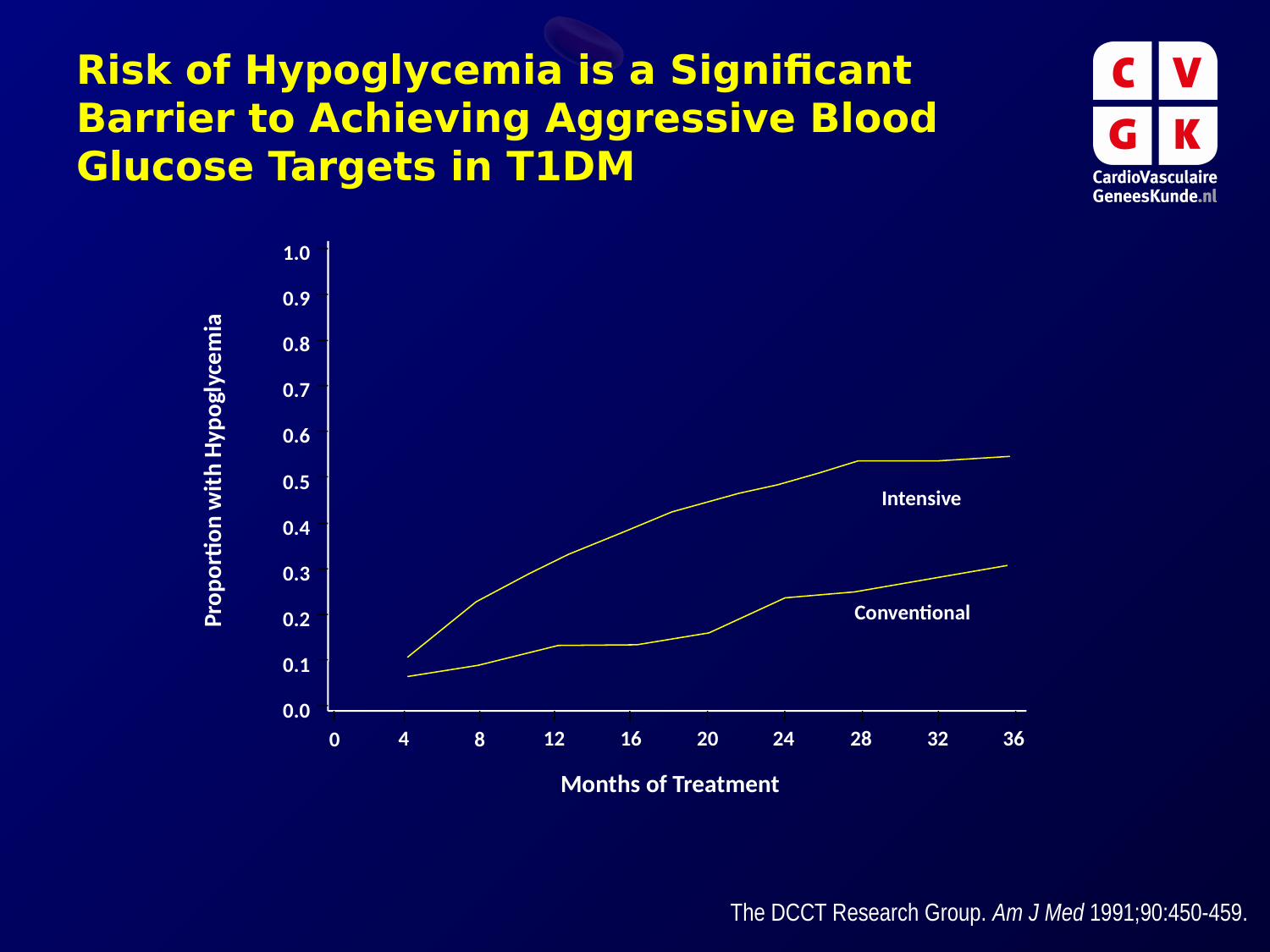

Risk of Hypoglycemia is a Significant Barrier to Achieving Aggressive Blood Glucose Targets in T1DM
1.0
0.9
0.8
0.7
0.6
0.5
0.4
0.3
0.2
0.1
0.0

Proportion with Hypoglycemia

Intensive

Conventional

4
12
16
20
24
28
32
36
0
8
Months of Treatment
The DCCT Research Group. Am J Med 1991;90:450-459.